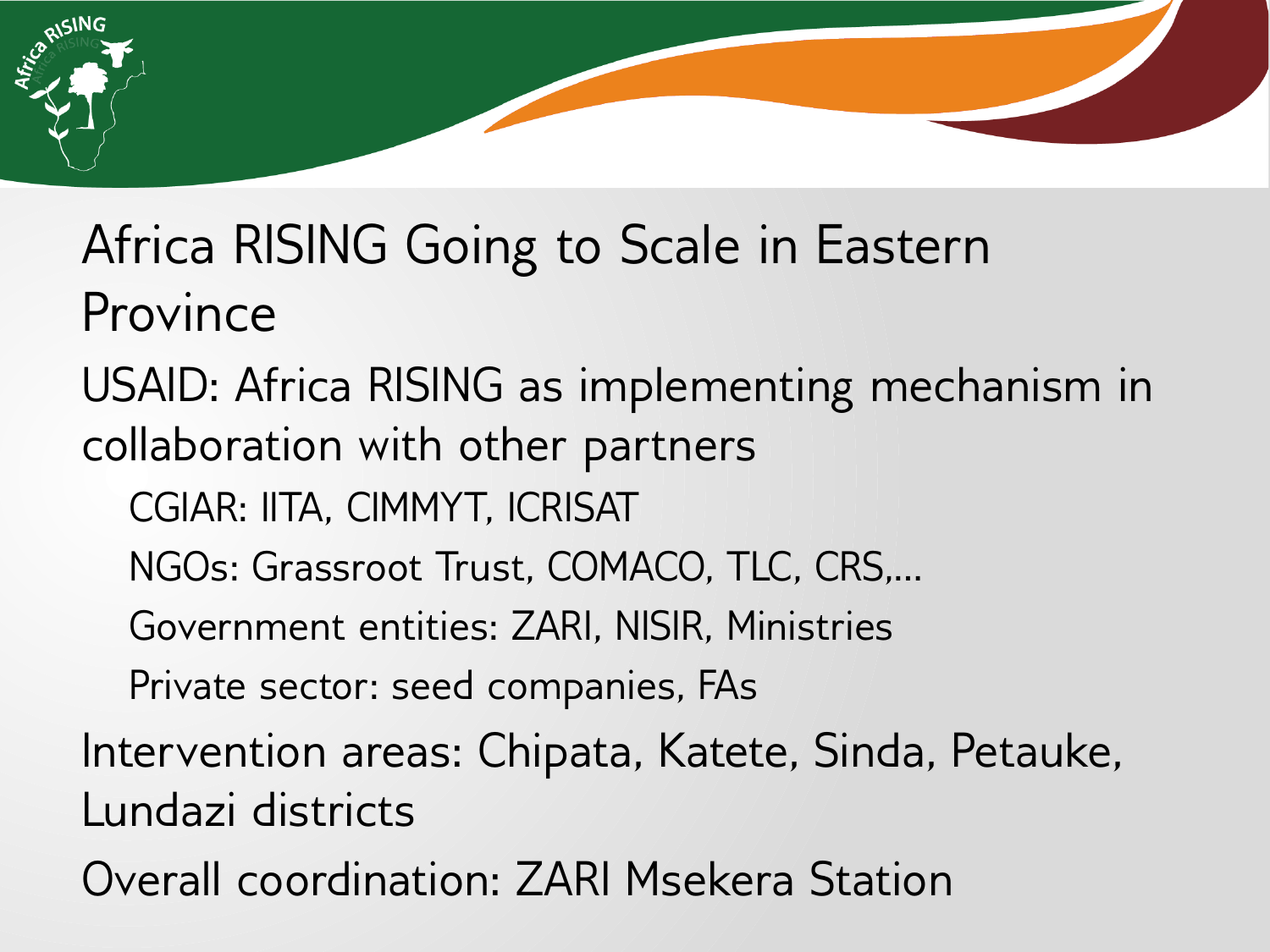

Africa RISING Going to Scale in Eastern Province
USAID: Africa RISING as implementing mechanism in collaboration with other partners
CGIAR: IITA, CIMMYT, ICRISAT
NGOs: Grassroot Trust, COMACO, TLC, CRS,…
Government entities: ZARI, NISIR, Ministries
Private sector: seed companies, FAs
Intervention areas: Chipata, Katete, Sinda, Petauke, Lundazi districts
Overall coordination: ZARI Msekera Station